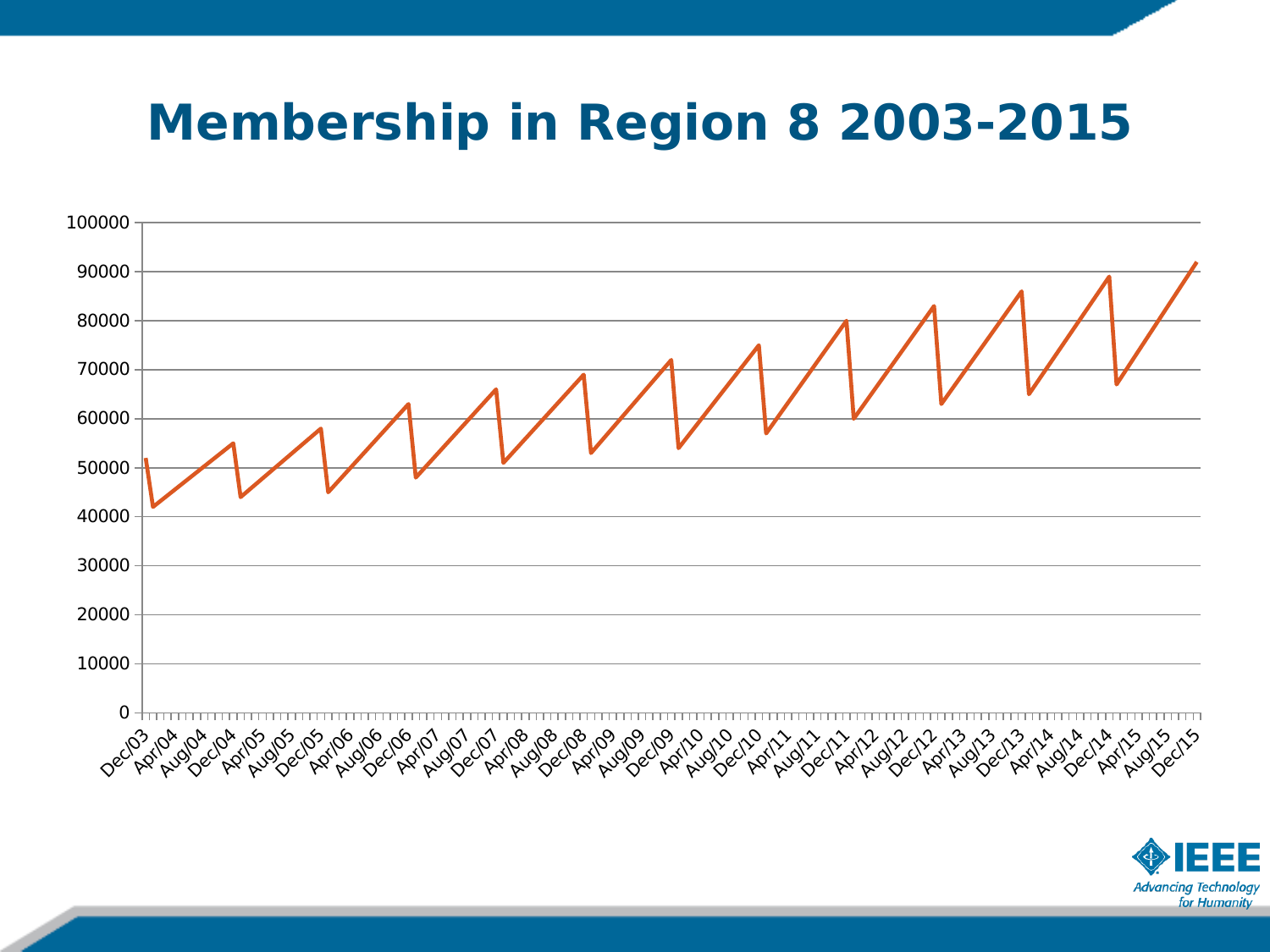

# Membership in Region 8 2003-2015

### Chart

| Category |  |
|---|---|
| 37956 | 52000.0 |
| 37987 | 42000.0 |
| 38322 | 55000.0 |
| 38353 | 44000.0 |
| 38687 | 58000.0 |
| 38718 | 45000.0 |
| 39052 | 63000.0 |
| 39083 | 48000.0 |
| 39417 | 66000.0 |
| 39448 | 51000.0 |
| 39783 | 69000.0 |
| 39814 | 53000.0 |
| 40148 | 72000.0 |
| 40179 | 54000.0 |
| 40513 | 75000.0 |
| 40544 | 57000.0 |
| 40878 | 80000.0 |
| 40909 | 60000.0 |
| 41244 | 83000.0 |
| 41275 | 63000.0 |
| 41609 | 86000.0 |
| 41640 | 65000.0 |
| 41974 | 89000.0 |
| 42005 | 67000.0 |
| 42339 | 92000.0 |